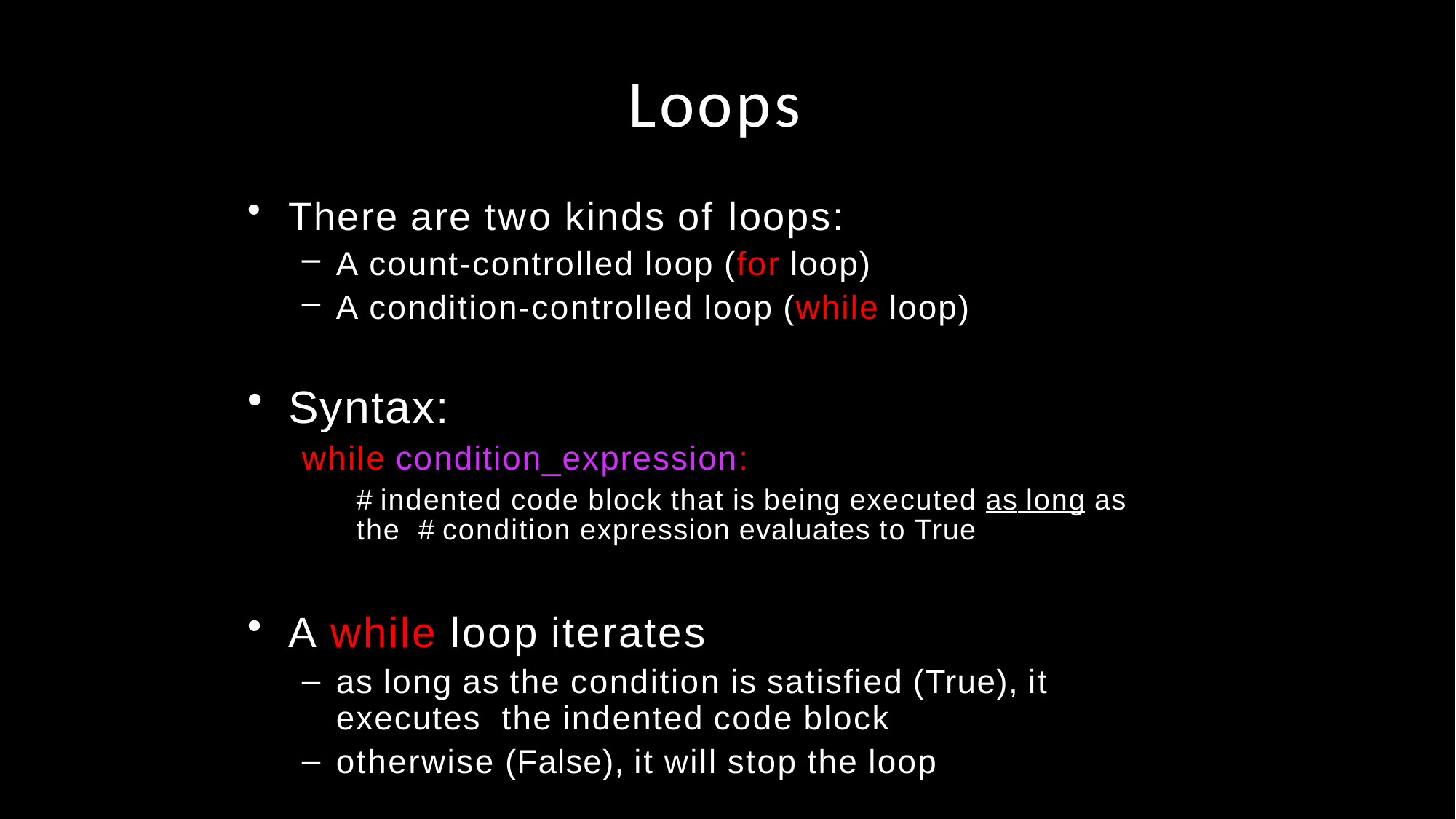

# Loops
There are two kinds of loops:
A count-controlled loop (for loop)
A condition-controlled loop (while loop)

Syntax:
while condition_expression:
# indented code block that is being executed as long as the  # condition expression evaluates to True

A while loop iterates
as long as the condition is satisfied (True), it executes  the indented code block
otherwise (False), it will stop the loop